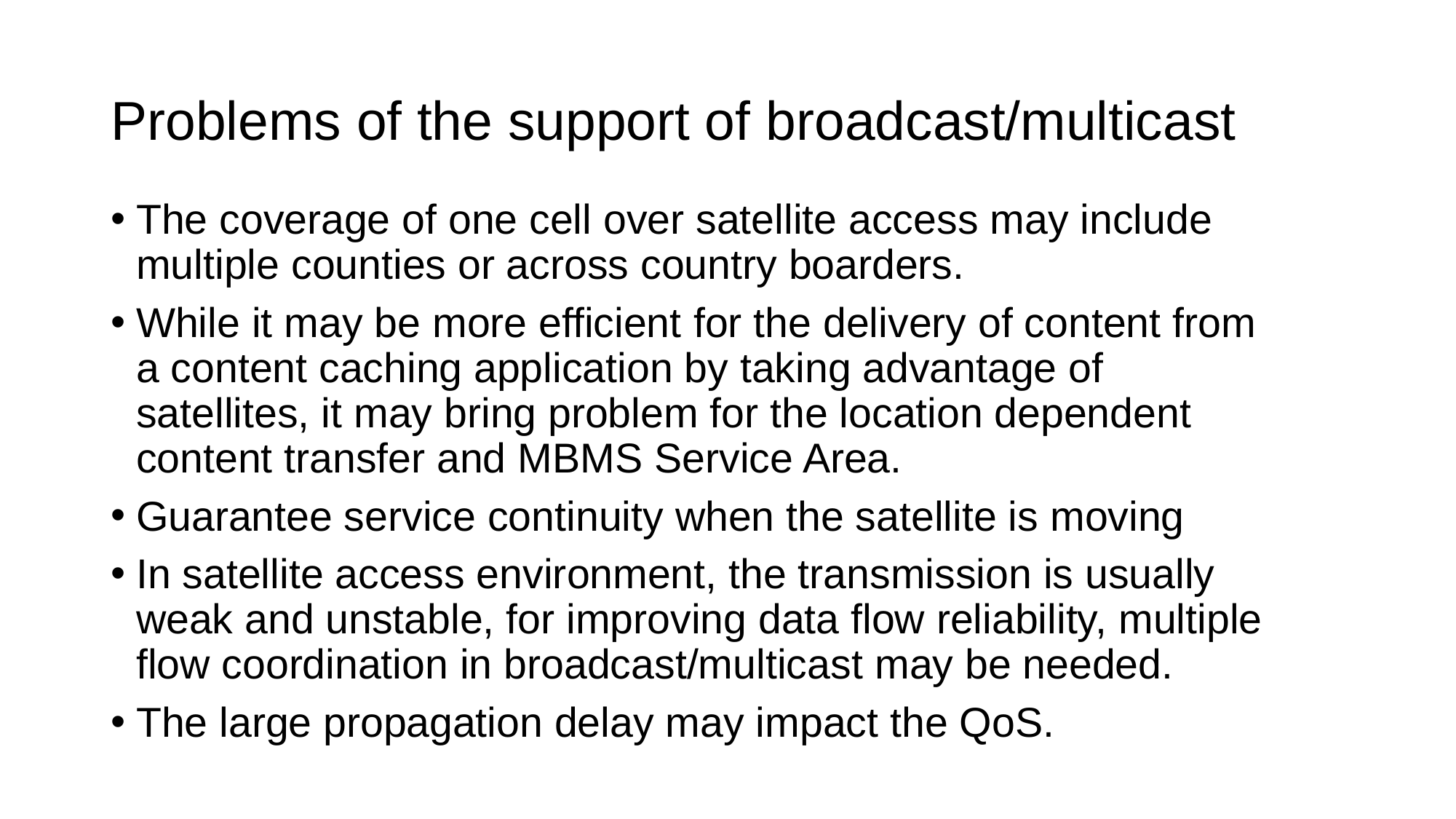

# Problems of the support of broadcast/multicast
The coverage of one cell over satellite access may include multiple counties or across country boarders.
While it may be more efficient for the delivery of content from a content caching application by taking advantage of satellites, it may bring problem for the location dependent content transfer and MBMS Service Area.
Guarantee service continuity when the satellite is moving
In satellite access environment, the transmission is usually weak and unstable, for improving data flow reliability, multiple flow coordination in broadcast/multicast may be needed.
The large propagation delay may impact the QoS.